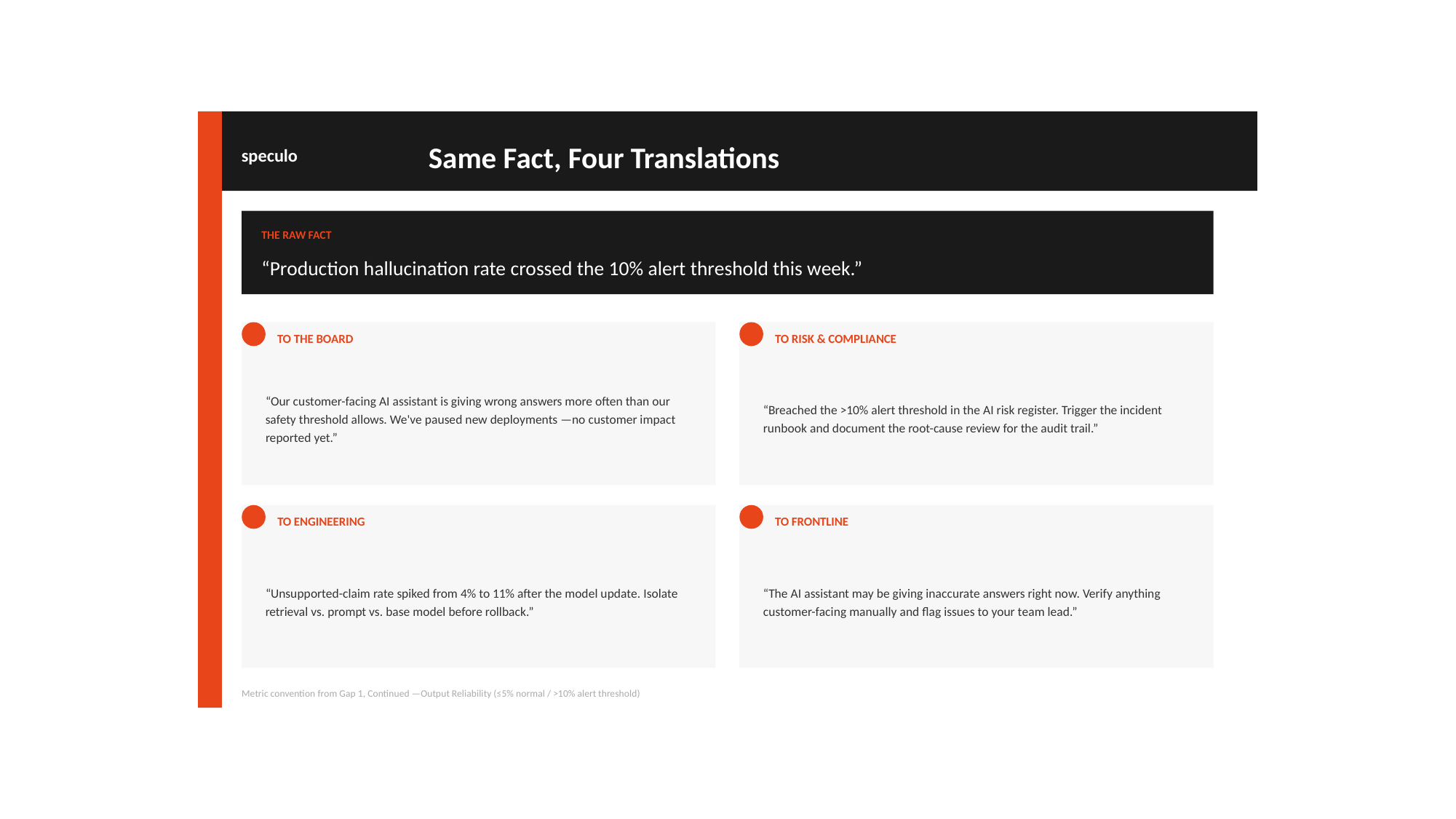

Same Fact, Four Translations
speculo

THE RAW FACT
“Production hallucination rate crossed the 10% alert threshold this week.”

TO THE BOARD
TO RISK & COMPLIANCE
“Our customer-facing AI assistant is giving wrong answers more often than our
“Breached the >10% alert threshold in the AI risk register. Trigger the incident
safety threshold allows. We've paused new deployments —no customer impact
runbook and document the root-cause review for the audit trail.”
reported yet.”

TO ENGINEERING
TO FRONTLINE
“Unsupported-claim rate spiked from 4% to 11% after the model update. Isolate
“The AI assistant may be giving inaccurate answers right now. Verify anything
retrieval vs. prompt vs. base model before rollback.”
customer-facing manually and flag issues to your team lead.”
Metric convention from Gap 1, Continued —Output Reliability (≤5% normal / >10% alert threshold)